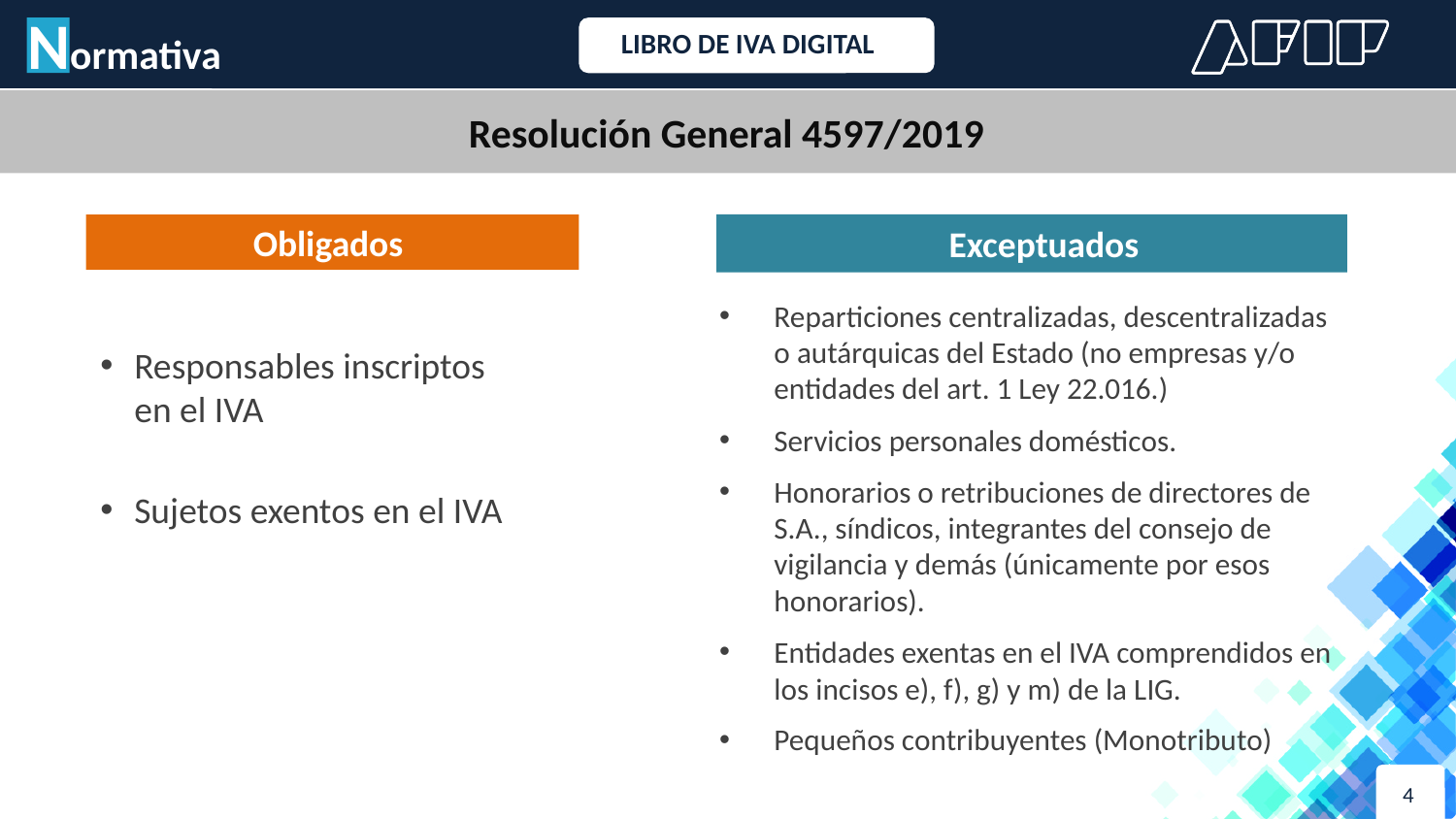

Normativa

LIBRO DE IVA DIGITAL

Resolución General 4597/2019
Obligados
   Exceptuados
Reparticiones centralizadas, descentralizadas o autárquicas del Estado (no empresas y/o entidades del art. 1 Ley 22.016.)
Servicios personales domésticos.
Honorarios o retribuciones de directores de S.A., síndicos, integrantes del consejo de vigilancia y demás (únicamente por esos honorarios).
Entidades exentas en el IVA comprendidos en los incisos e), f), g) y m) de la LIG.
Pequeños contribuyentes (Monotributo)
Responsables inscriptos en el IVA
Sujetos exentos en el IVA